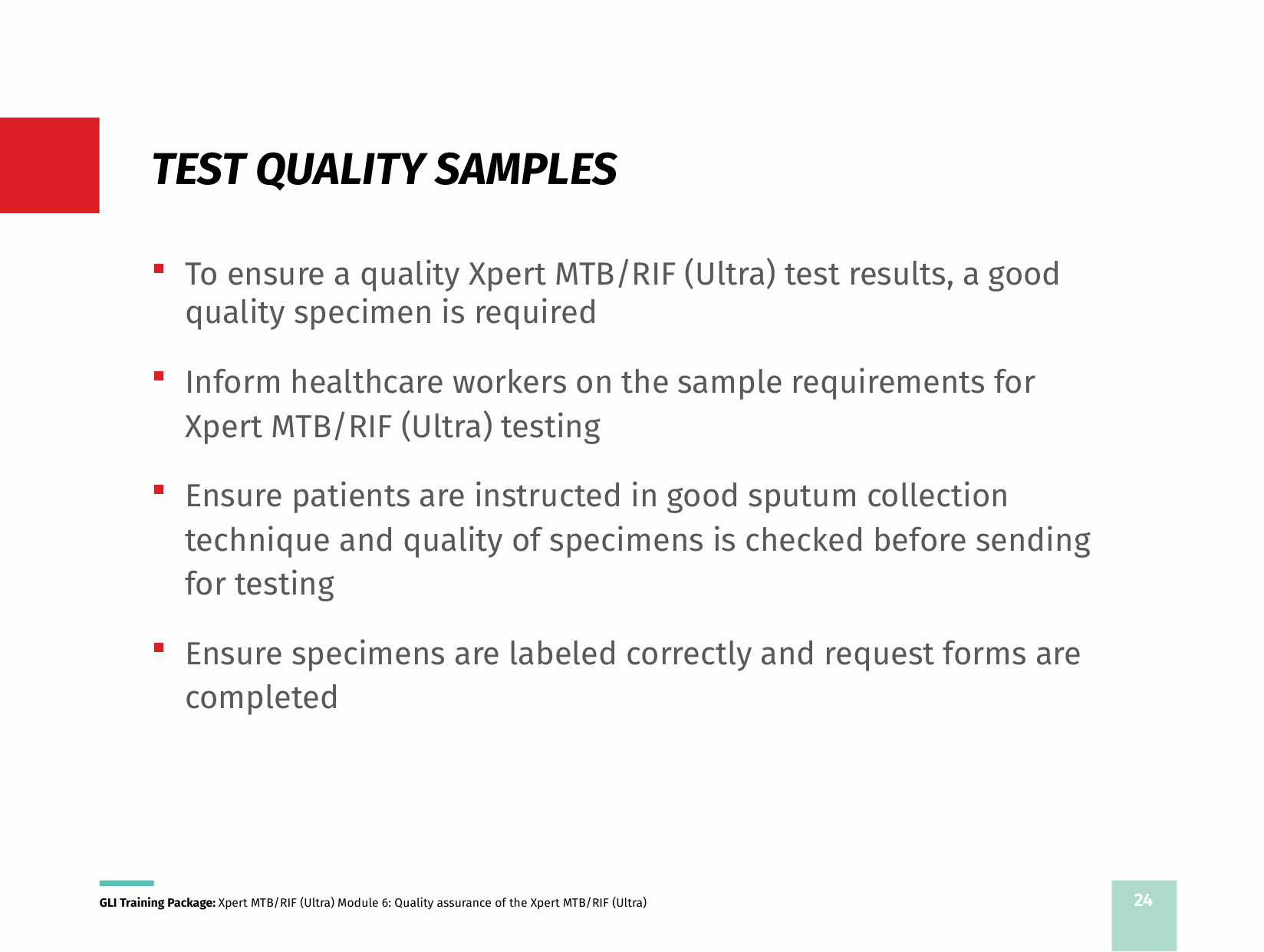

# TEST QUALITY SAMPLES
To ensure a quality Xpert MTB/RIF (Ultra) test results, a good quality specimen is required
Inform healthcare workers on the sample requirements for Xpert MTB/RIF (Ultra) testing
Ensure patients are instructed in good sputum collection technique and quality of specimens is checked before sending for testing
Ensure specimens are labeled correctly and request forms are completed